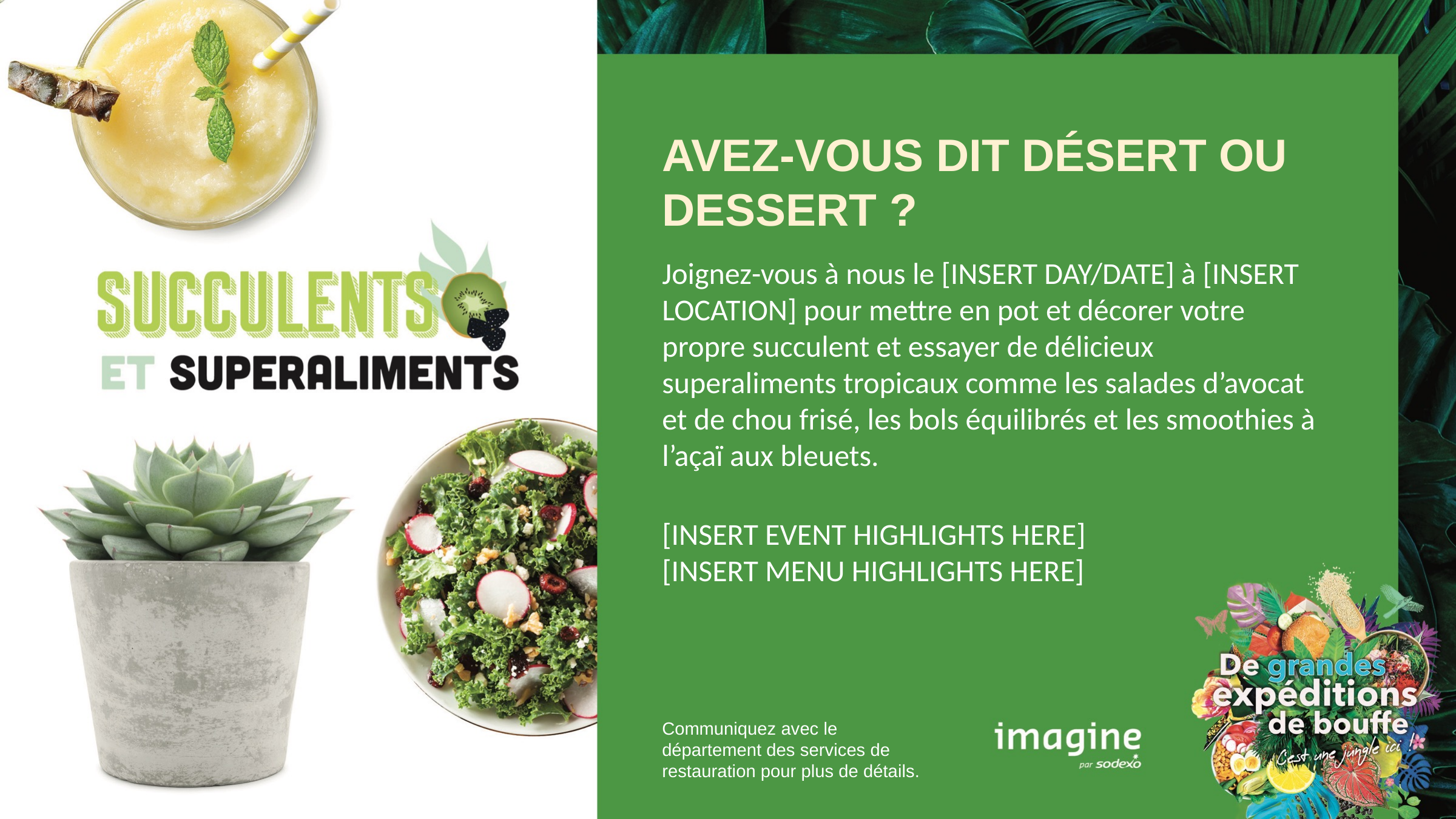

AVEZ-VOUS DIT DÉSERT OU DESSERT ?

Joignez-vous à nous le [INSERT DAY/DATE] à [INSERT LOCATION] pour mettre en pot et décorer votre propre succulent et essayer de délicieux superaliments tropicaux comme les salades d’avocat et de chou frisé, les bols équilibrés et les smoothies à l’açaï aux bleuets.

[INSERT EVENT HIGHLIGHTS HERE]
[INSERT MENU HIGHLIGHTS HERE]

Communiquez avec le département des services de restauration pour plus de détails.